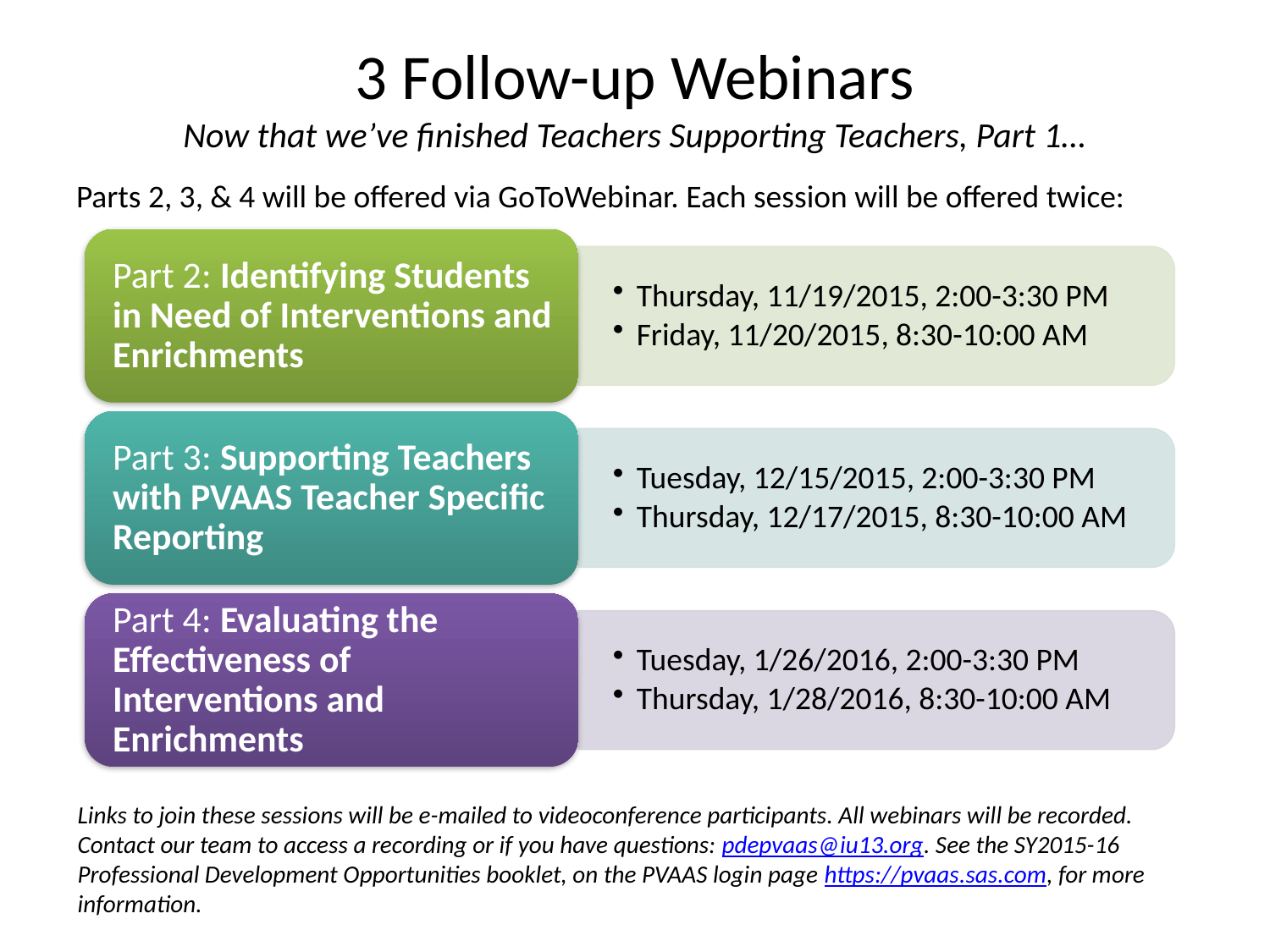

# 3 Follow-up Webinars Now that we’ve finished Teachers Supporting Teachers, Part 1…
Parts 2, 3, & 4 will be offered via GoToWebinar. Each session will be offered twice:
Thursday, 11/19/2015, 2:00-3:30 PM
Friday, 11/20/2015, 8:30-10:00 AM
Part 2: Identifying Students in Need of Interventions and Enrichments
Tuesday, 12/15/2015, 2:00-3:30 PM
Thursday, 12/17/2015, 8:30-10:00 AM
Part 3: Supporting Teachers with PVAAS Teacher Specific Reporting
Tuesday, 1/26/2016, 2:00-3:30 PM
Thursday, 1/28/2016, 8:30-10:00 AM
Part 4: Evaluating the Effectiveness of Interventions and Enrichments
Links to join these sessions will be e-mailed to videoconference participants. All webinars will be recorded. Contact our team to access a recording or if you have questions: pdepvaas@iu13.org. See the SY2015-16 Professional Development Opportunities booklet, on the PVAAS login page https://pvaas.sas.com, for more information.